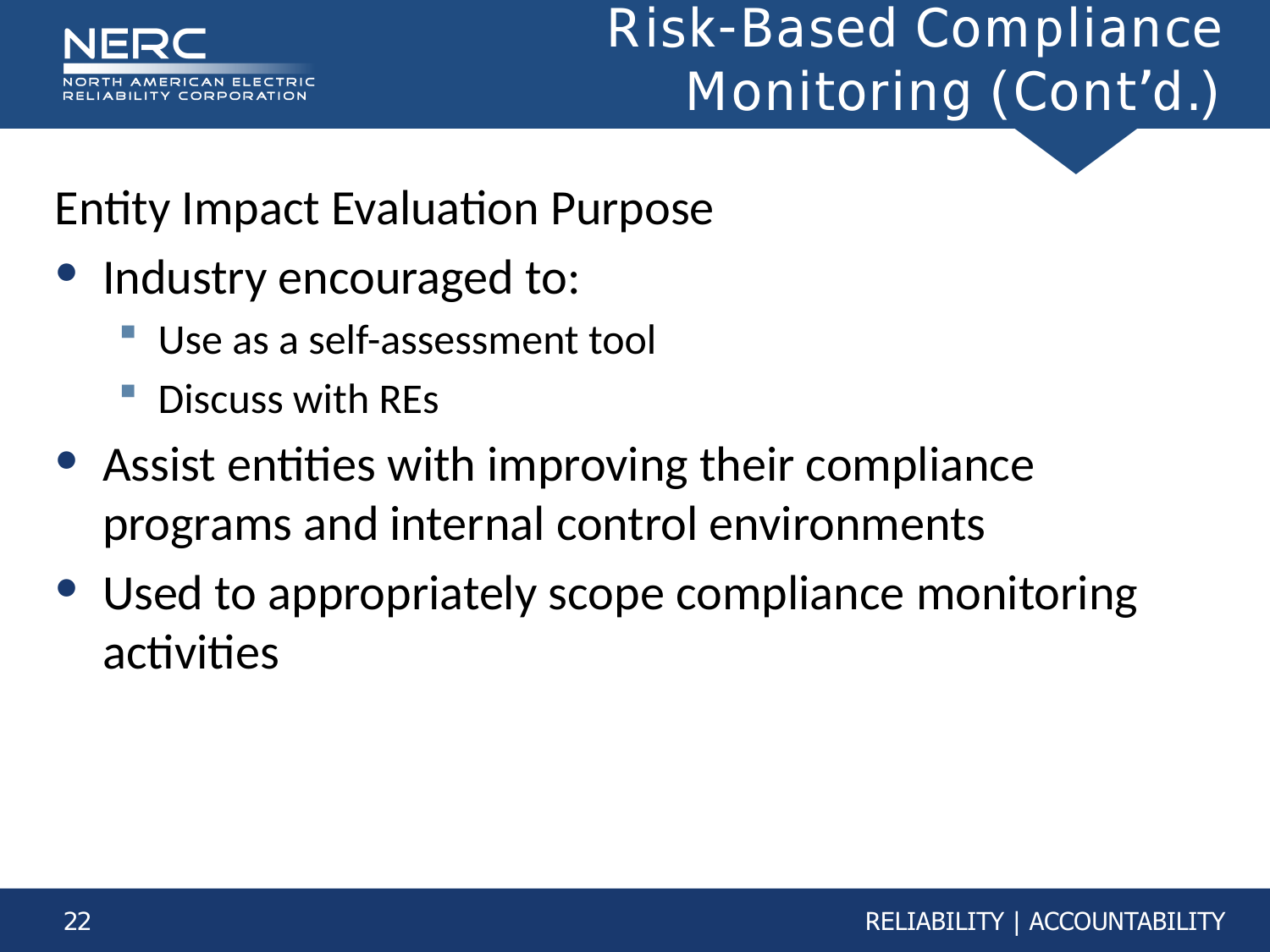

# Risk-Based Compliance Monitoring (Cont’d.)
Entity Impact Evaluation Purpose
Industry encouraged to:
Use as a self-assessment tool
Discuss with REs
Assist entities with improving their compliance programs and internal control environments
Used to appropriately scope compliance monitoring activities